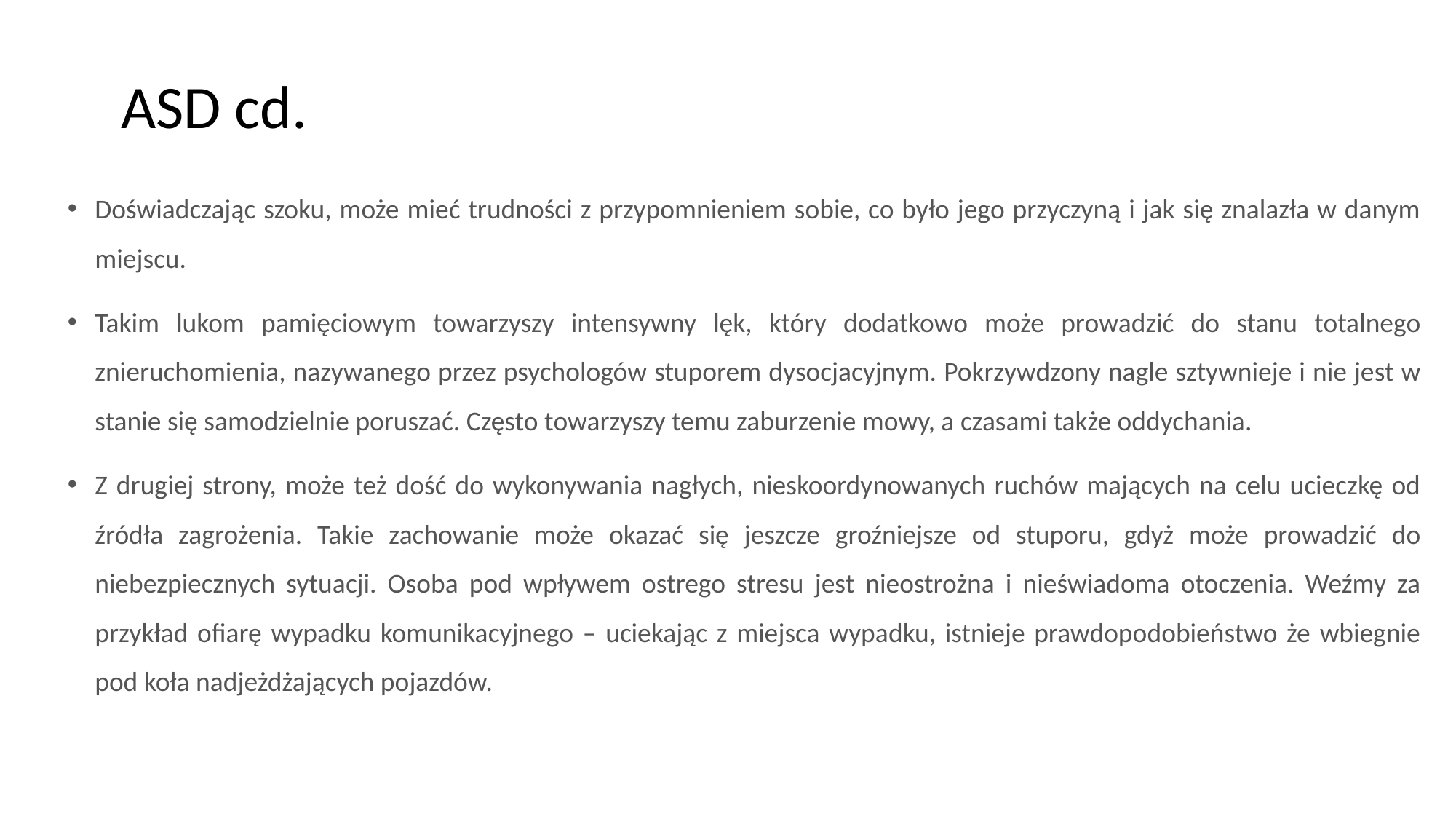

# ASD cd.
Doświadczając szoku, może mieć trudności z przypomnieniem sobie, co było jego przyczyną i jak się znalazła w danym miejscu.
Takim lukom pamięciowym towarzyszy intensywny lęk, który dodatkowo może prowadzić do stanu totalnego znieruchomienia, nazywanego przez psychologów stuporem dysocjacyjnym. Pokrzywdzony nagle sztywnieje i nie jest w stanie się samodzielnie poruszać. Często towarzyszy temu zaburzenie mowy, a czasami także oddychania.
Z drugiej strony, może też dość do wykonywania nagłych, nieskoordynowanych ruchów mających na celu ucieczkę od źródła zagrożenia. Takie zachowanie może okazać się jeszcze groźniejsze od stuporu, gdyż może prowadzić do niebezpiecznych sytuacji. Osoba pod wpływem ostrego stresu jest nieostrożna i nieświadoma otoczenia. Weźmy za przykład ofiarę wypadku komunikacyjnego – uciekając z miejsca wypadku, istnieje prawdopodobieństwo że wbiegnie pod koła nadjeżdżających pojazdów.